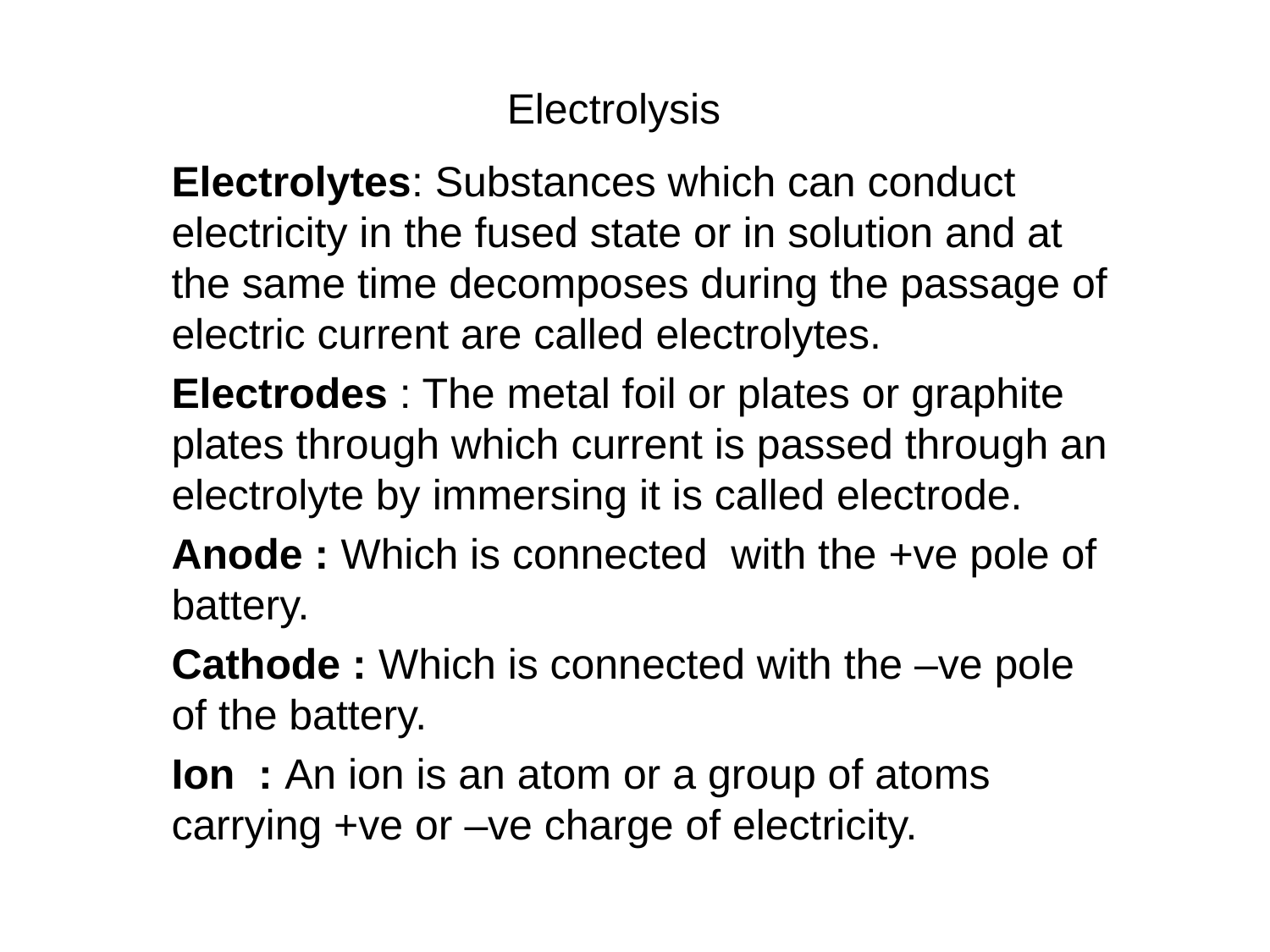

# Electrolysis
Electrolytes: Substances which can conduct electricity in the fused state or in solution and at the same time decomposes during the passage of electric current are called electrolytes.
Electrodes : The metal foil or plates or graphite plates through which current is passed through an electrolyte by immersing it is called electrode.
Anode : Which is connected  with the +ve pole of battery.
Cathode : Which is connected with the –ve pole of the battery.
Ion  : An ion is an atom or a group of atoms carrying +ve or –ve charge of electricity.